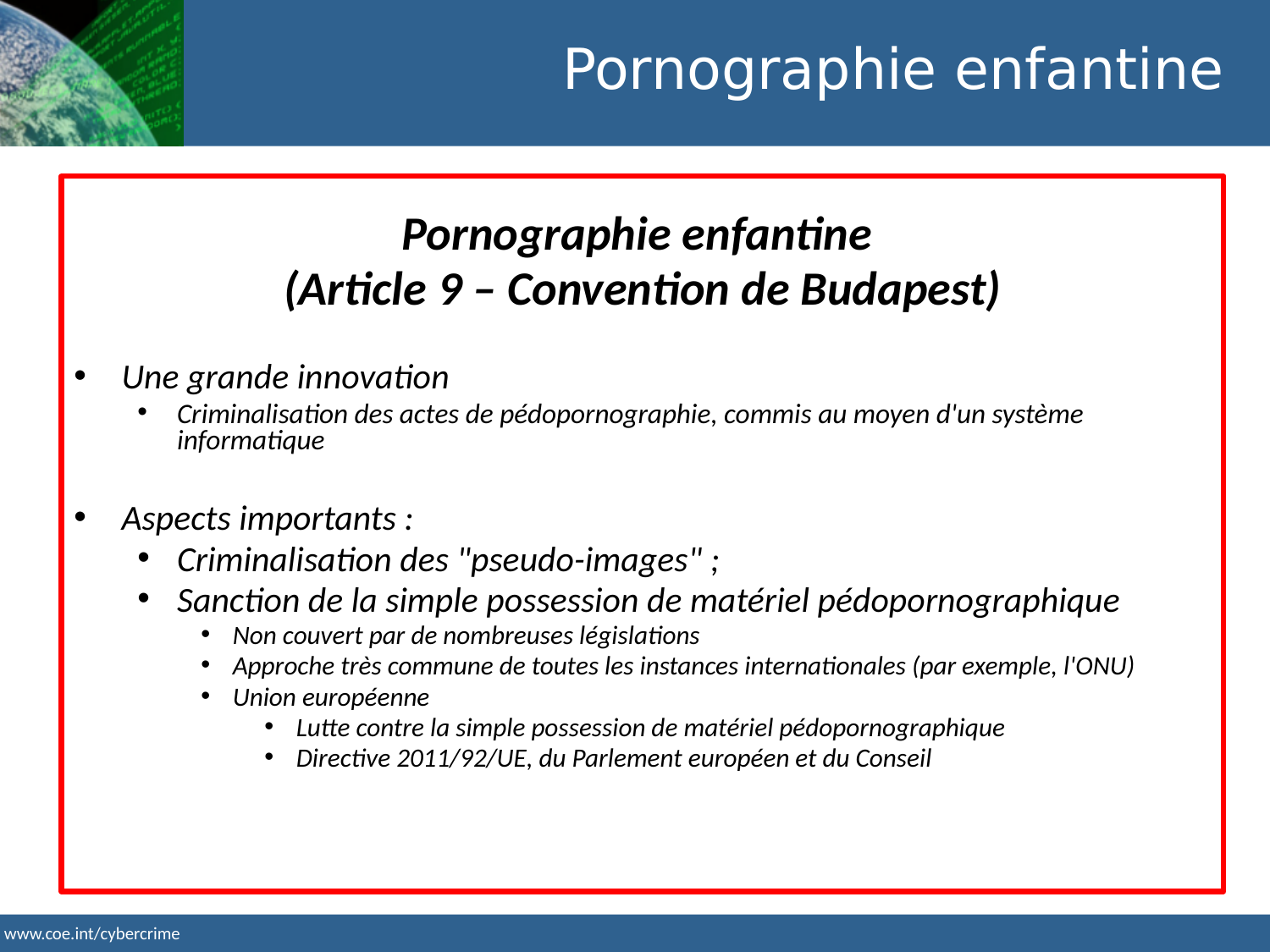

Pornographie enfantine

Pornographie enfantine
(Article 9 – Convention de Budapest)

Une grande innovation
Criminalisation des actes de pédopornographie, commis au moyen d'un système informatique

Aspects importants :
Criminalisation des "pseudo-images" ;
Sanction de la simple possession de matériel pédopornographique
Non couvert par de nombreuses législations
Approche très commune de toutes les instances internationales (par exemple, l'ONU)
Union européenne
Lutte contre la simple possession de matériel pédopornographique
Directive 2011/92/UE, du Parlement européen et du Conseil